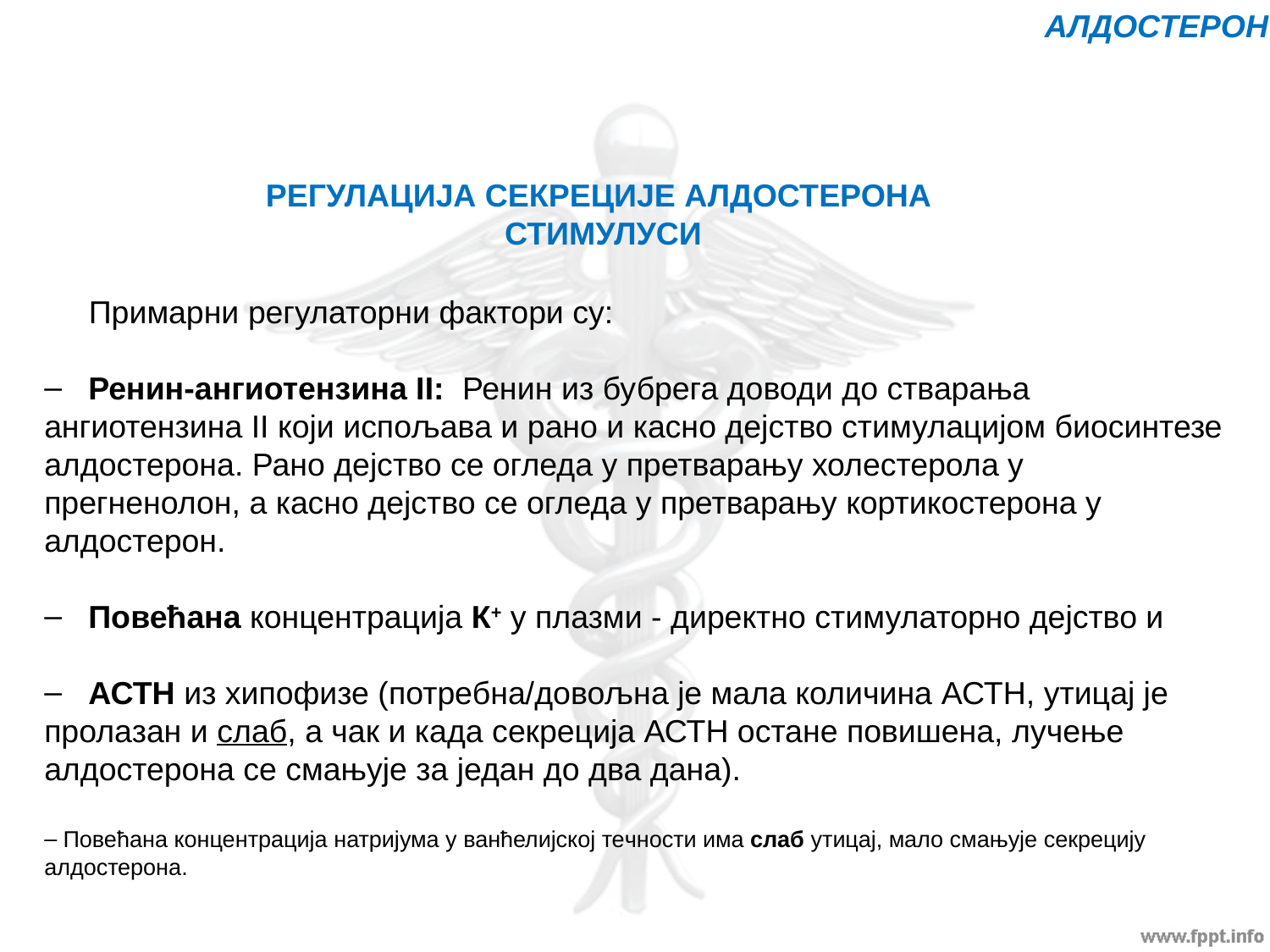

АЛДОСТЕРОН
РЕГУЛАЦИЈА СЕКРЕЦИЈЕ АЛДОСТЕРОНА
СТИМУЛУСИ
     Примарни регулаторни фактори су:

   Ренин-ангиотензина II:  Ренин из бубрега доводи до стварања ангиотензина II који испољава и рано и касно дејство стимулацијом биосинтезе алдостерона. Рано дејство се огледа у претварању холестерола у прегненолон, а касно дејство се огледа у претварању кортикостерона у алдостерон.

   Повећана концентрација К+ у плазми - директно стимулаторно дејство и

   АСТН из хипофизе (потребна/довољна је мала количина АСТН, утицај је пролазан и слаб, а чак и када секреција АСТН остане повишена, лучење алдостерона се смањује за један до два дана).

 Повећана концентрација натријума у ванћелијској течности има слаб утицај, мало смањује секрецију алдостерона.